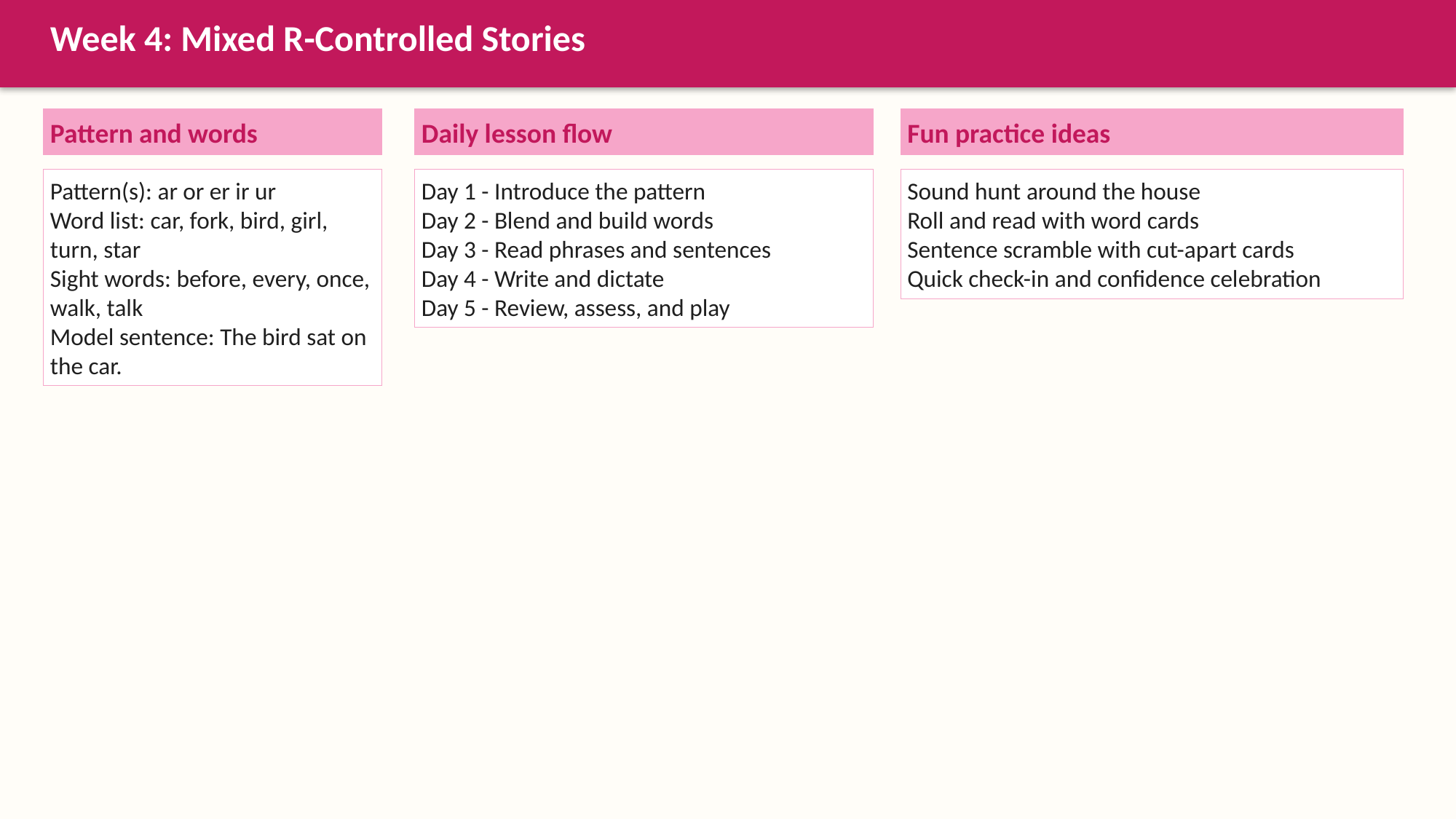

Week 4: Mixed R-Controlled Stories
Pattern and words
Daily lesson flow
Fun practice ideas
Pattern(s): ar or er ir ur
Word list: car, fork, bird, girl, turn, star
Sight words: before, every, once, walk, talk
Model sentence: The bird sat on the car.
Day 1 - Introduce the pattern
Day 2 - Blend and build words
Day 3 - Read phrases and sentences
Day 4 - Write and dictate
Day 5 - Review, assess, and play
Sound hunt around the house
Roll and read with word cards
Sentence scramble with cut-apart cards
Quick check-in and confidence celebration